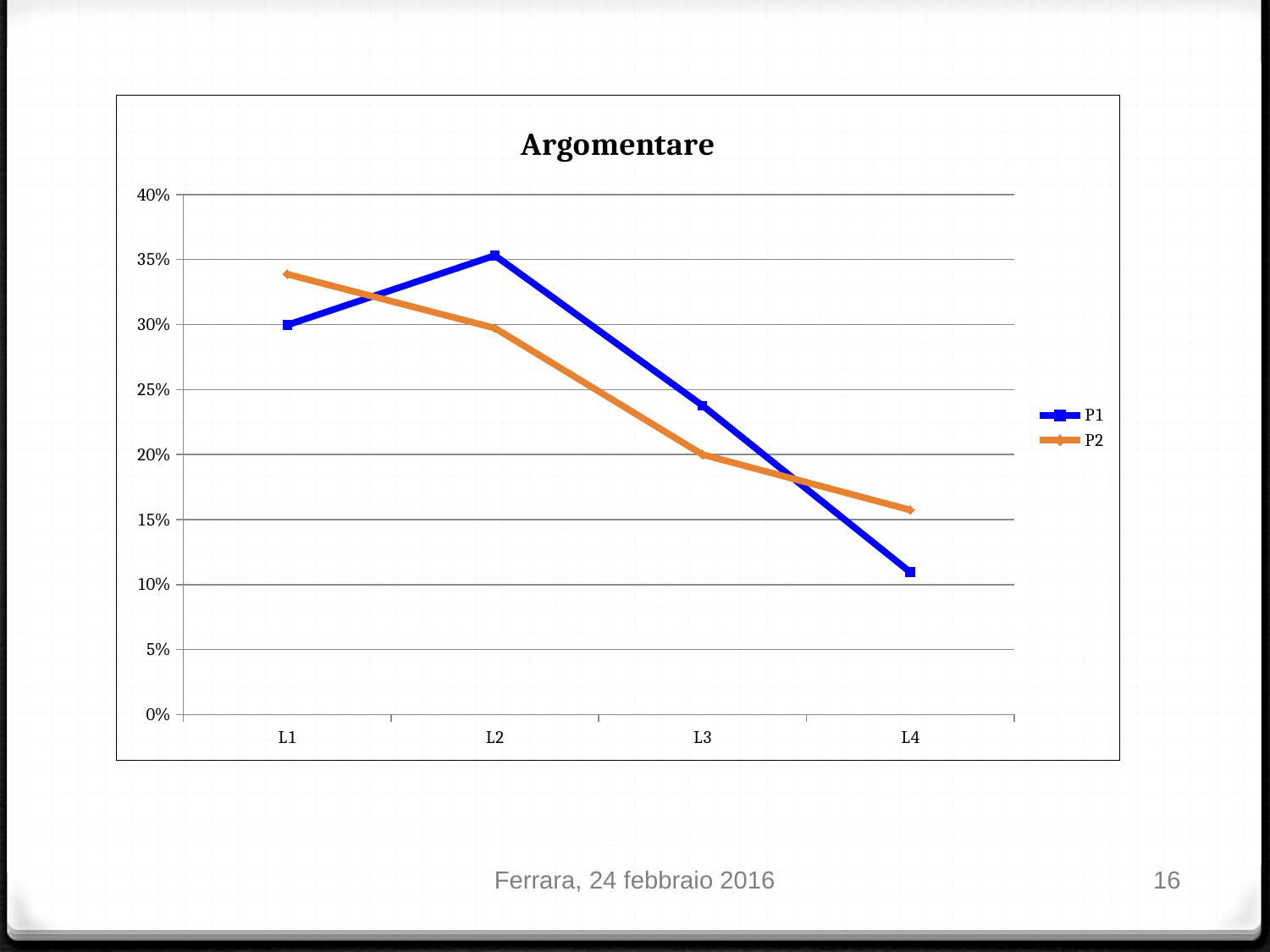

### Chart: Argomentare

| Category | P1 | P2 |
|---|---|---|
| L1 | 0.299660441426146 | 0.33879781420765 |
| L2 | 0.353140916808149 | 0.297267759562841 |
| L3 | 0.237691001697793 | 0.2 |
| L4 | 0.109507640067912 | 0.157377049180328 |
Ferrara, 24 febbraio 2016
16